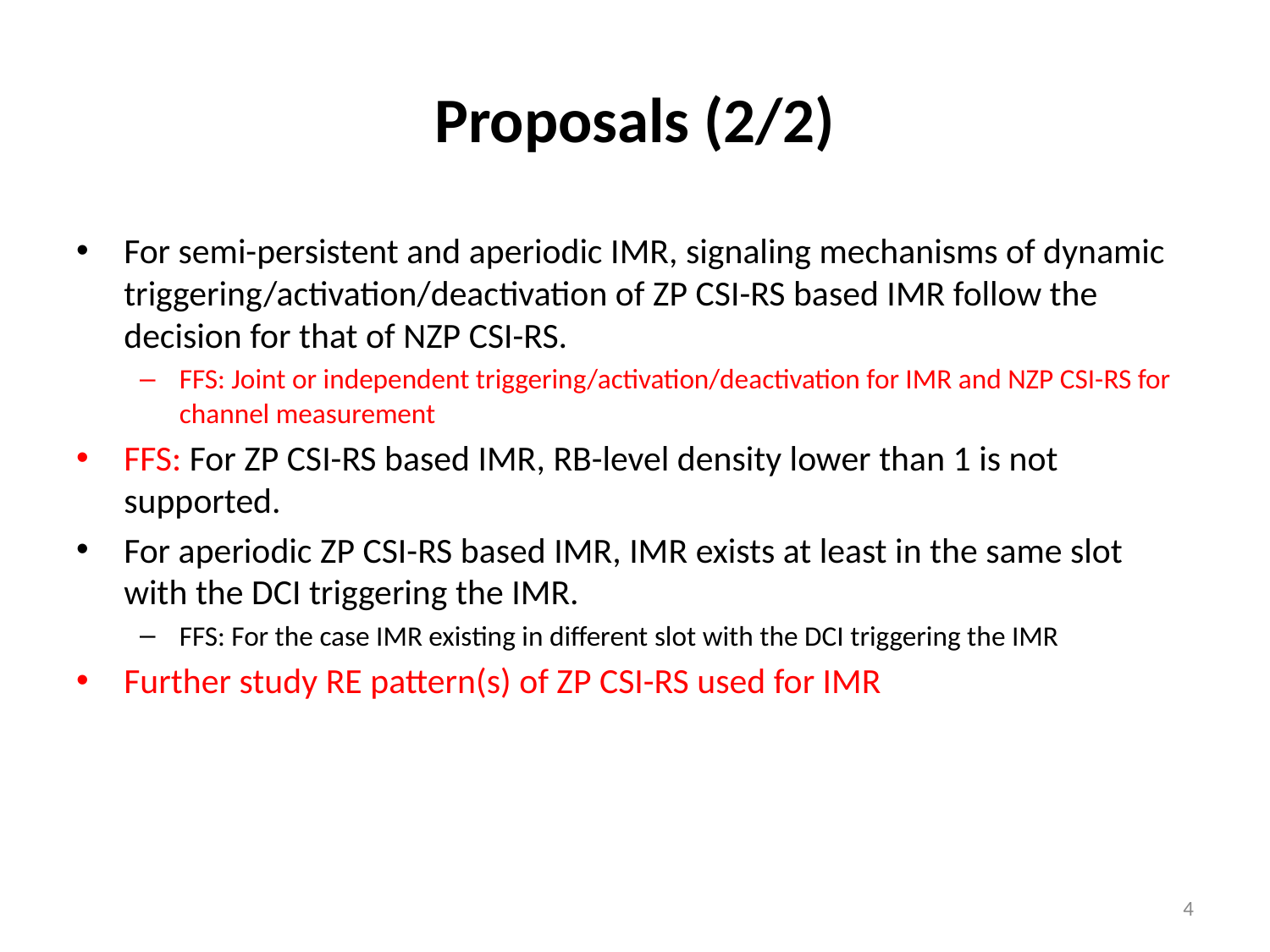

# Proposals (2/2)
For semi-persistent and aperiodic IMR, signaling mechanisms of dynamic triggering/activation/deactivation of ZP CSI-RS based IMR follow the decision for that of NZP CSI-RS.
FFS: Joint or independent triggering/activation/deactivation for IMR and NZP CSI-RS for channel measurement
FFS: For ZP CSI-RS based IMR, RB-level density lower than 1 is not supported.
For aperiodic ZP CSI-RS based IMR, IMR exists at least in the same slot with the DCI triggering the IMR.
FFS: For the case IMR existing in different slot with the DCI triggering the IMR
Further study RE pattern(s) of ZP CSI-RS used for IMR
4